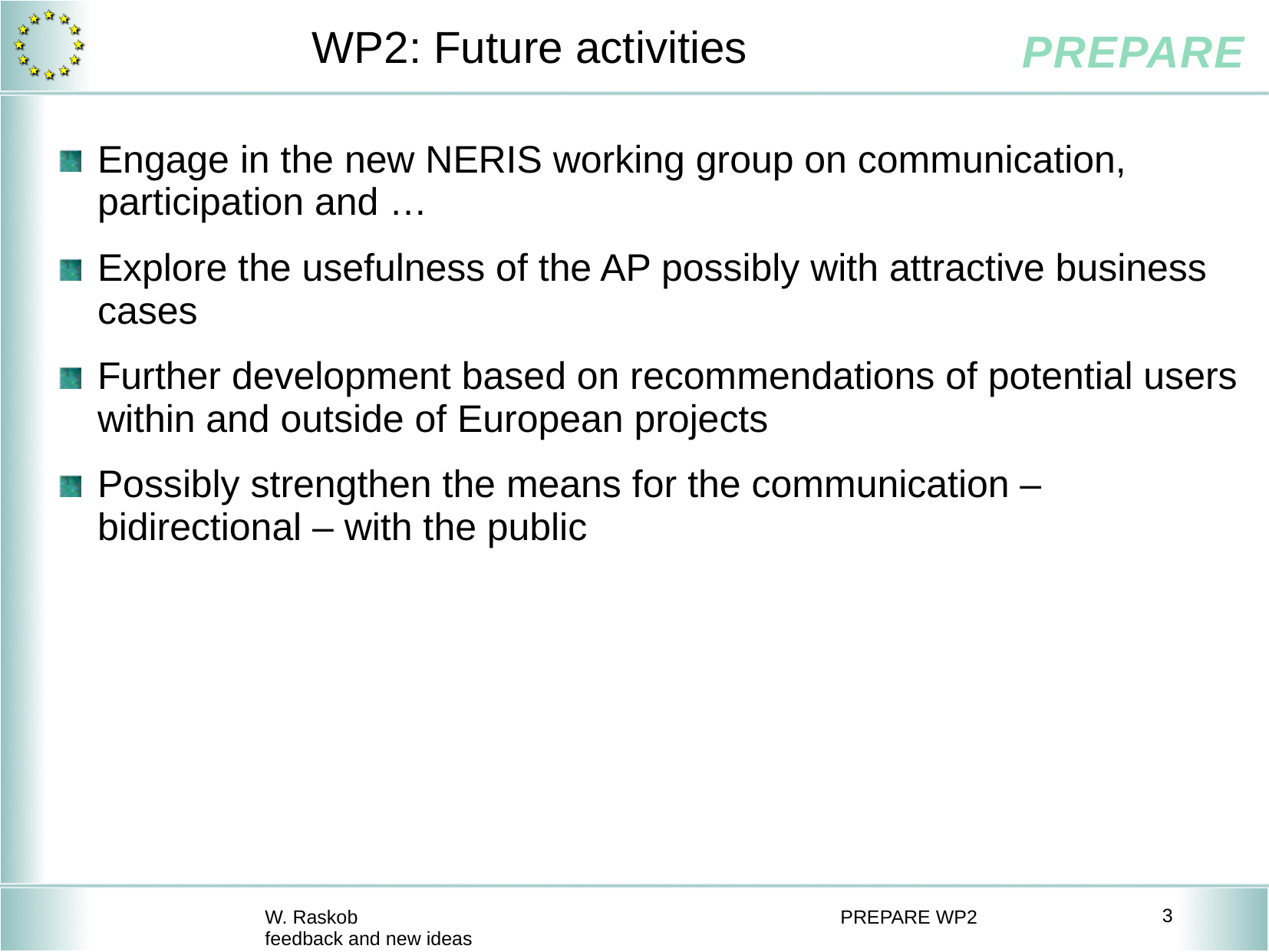

# WP2: Future activities
Engage in the new NERIS working group on communication, participation and …
Explore the usefulness of the AP possibly with attractive business cases
Further development based on recommendations of potential users within and outside of European projects
Possibly strengthen the means for the communication – bidirectional – with the public